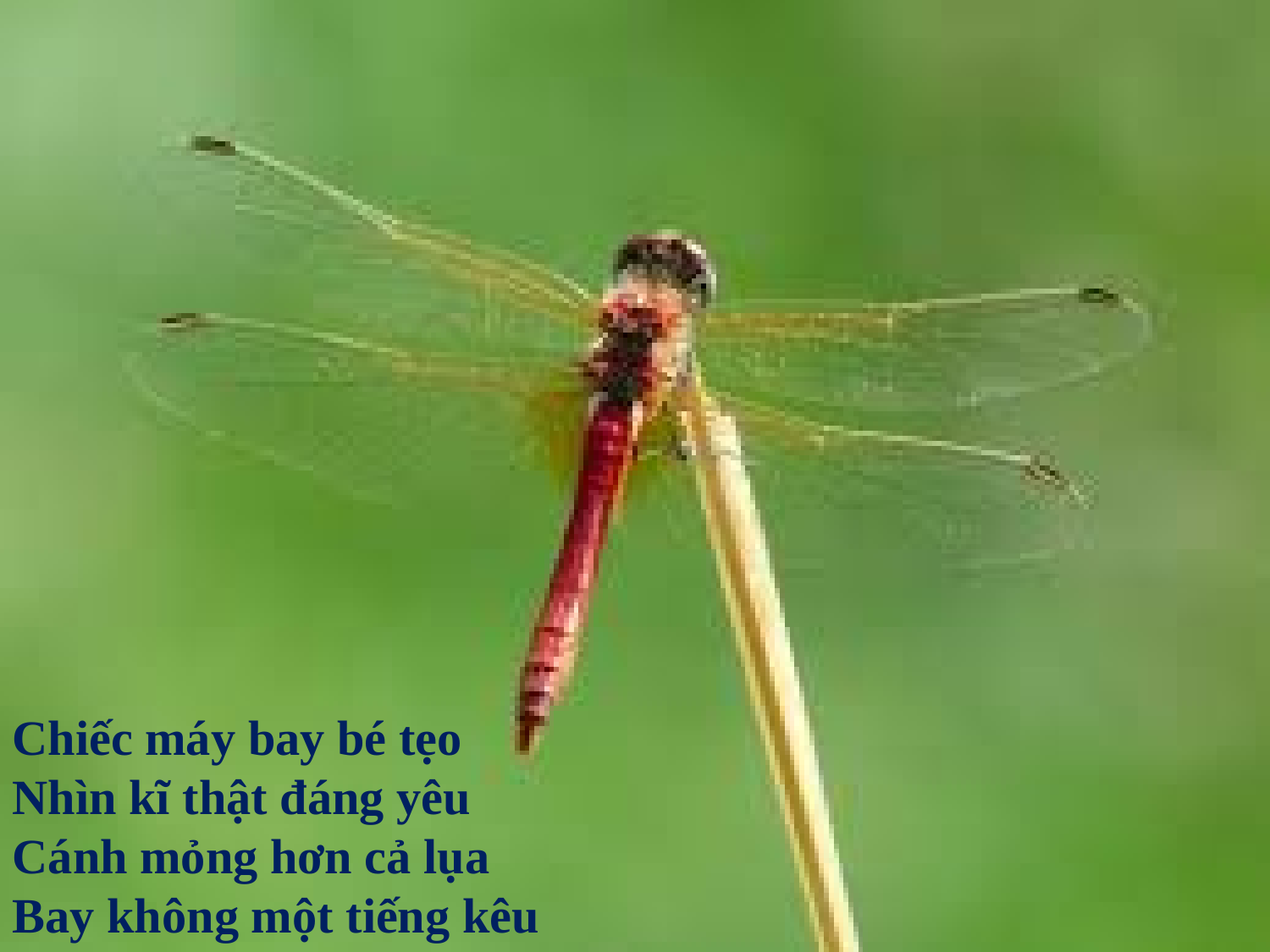

Chiếc máy bay bé tẹo
Nhìn kĩ thật đáng yêu
Cánh mỏng hơn cả lụa
Bay không một tiếng kêu